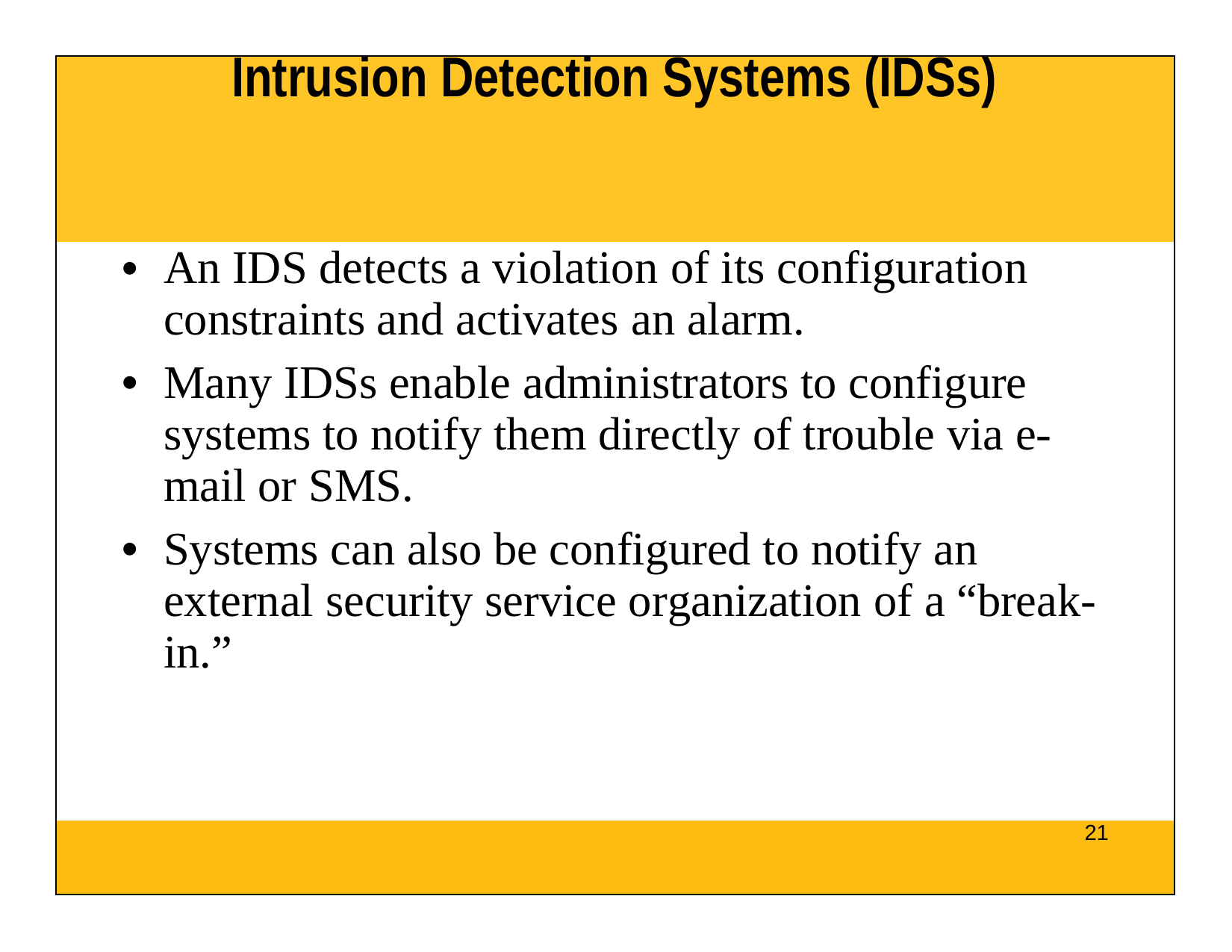

| Intrusion Detection Systems (IDSs) |
| --- |
| An IDS detects a violation of its configuration constraints and activates an alarm. Many IDSs enable administrators to configure systems to notify them directly of trouble via e- mail or SMS. Systems can also be configured to notify an external security service organization of a “break- in.” |
| 21 |